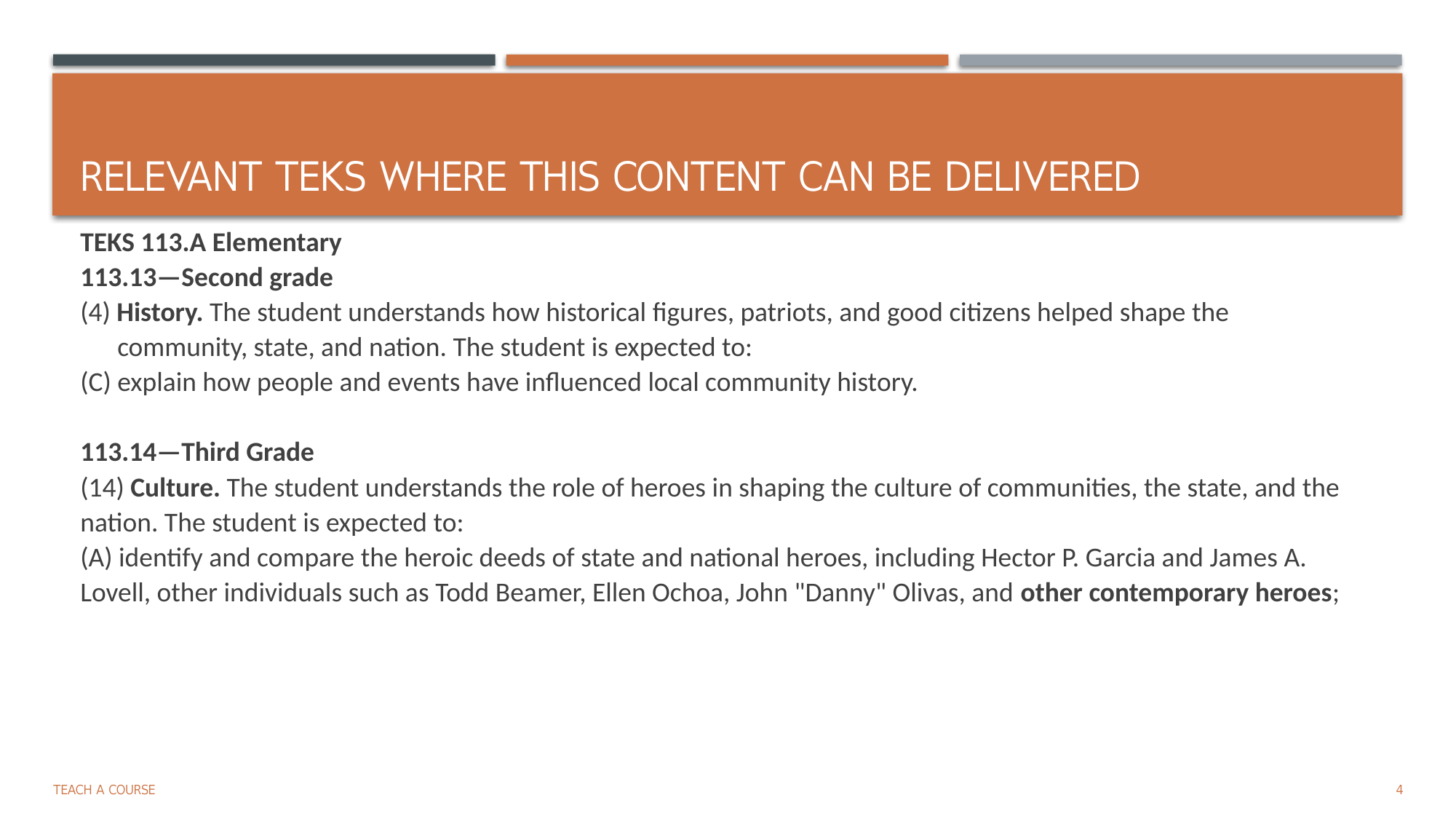

# Relevant TEKS where this content can be delivered
TEKS 113.A Elementary
113.13—Second grade
(4) History. The student understands how historical figures, patriots, and good citizens helped shape the
      community, state, and nation. The student is expected to:
(C) explain how people and events have influenced local community history.

113.14—Third Grade
(14) Culture. The student understands the role of heroes in shaping the culture of communities, the state, and the nation. The student is expected to:
(A) identify and compare the heroic deeds of state and national heroes, including Hector P. Garcia and James A. Lovell, other individuals such as Todd Beamer, Ellen Ochoa, John "Danny" Olivas, and other contemporary heroes;
Teach a Course
4